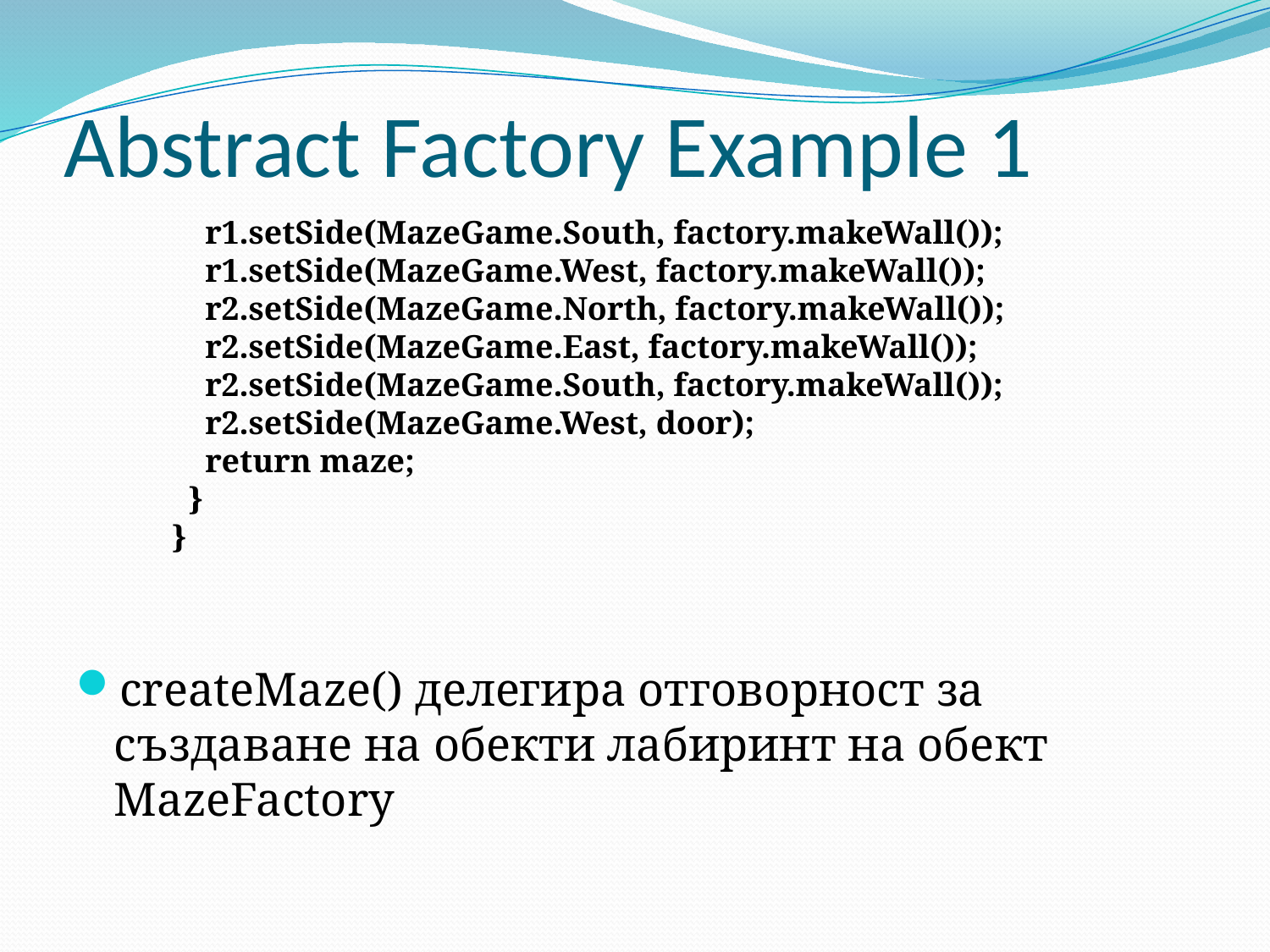

# Abstract Factory Example 1
       r1.setSide(MazeGame.South, factory.makeWall());
       r1.setSide(MazeGame.West, factory.makeWall());
       r2.setSide(MazeGame.North, factory.makeWall());
       r2.setSide(MazeGame.East, factory.makeWall());
       r2.setSide(MazeGame.South, factory.makeWall());
       r2.setSide(MazeGame.West, door);
       return maze;
     }
   }

createMaze() делегира отговорност за създаване на обекти лабиринт на обект MazeFactory